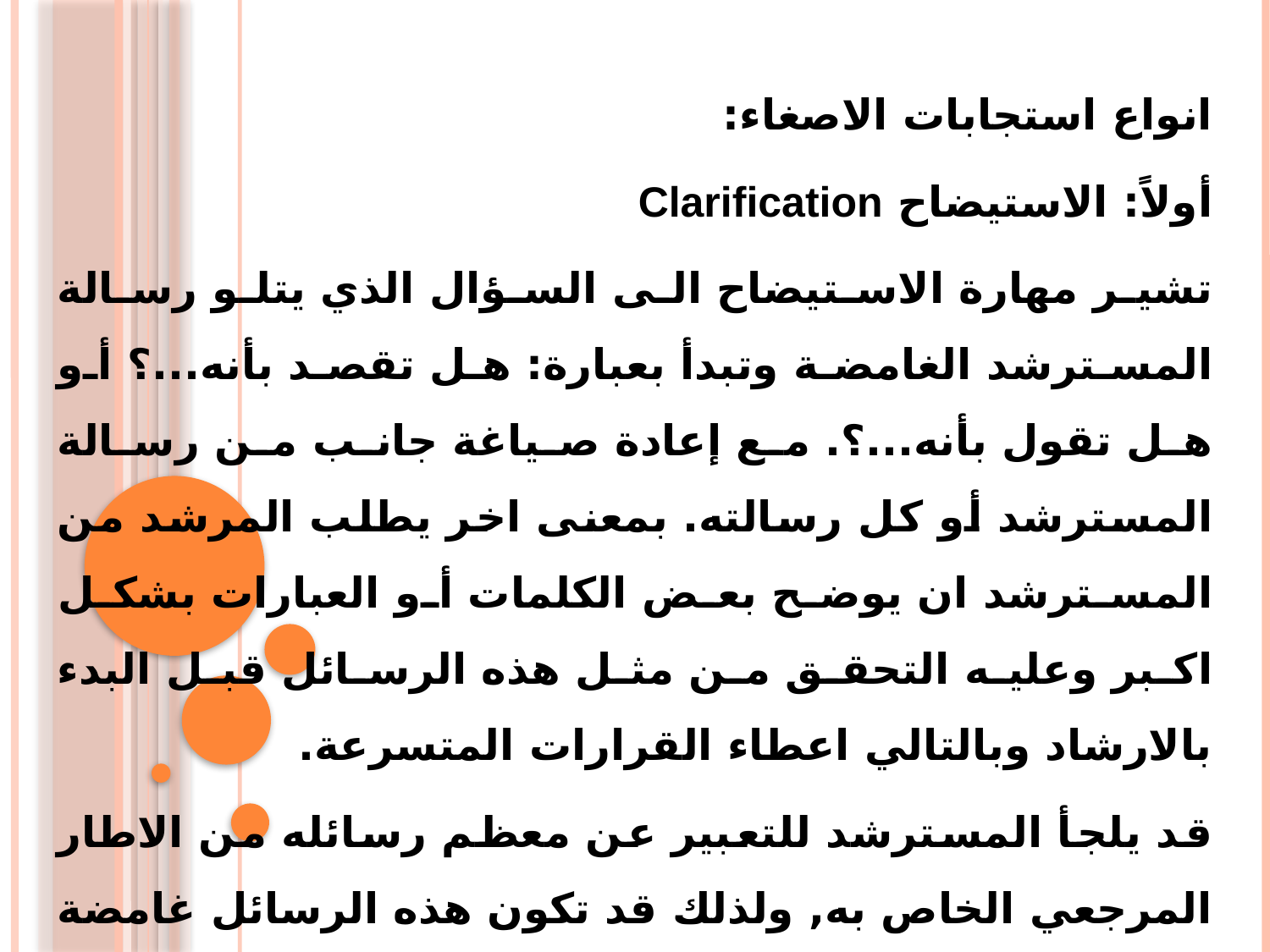

انواع استجابات الاصغاء:
أولاً: الاستيضاح Clarification
تشير مهارة الاستيضاح الى السؤال الذي يتلو رسالة المسترشد الغامضة وتبدأ بعبارة: هل تقصد بأنه...؟ أو هل تقول بأنه...؟. مع إعادة صياغة جانب من رسالة المسترشد أو كل رسالته. بمعنى اخر يطلب المرشد من المسترشد ان يوضح بعض الكلمات أو العبارات بشكل اكبر وعليه التحقق من مثل هذه الرسائل قبل البدء بالارشاد وبالتالي اعطاء القرارات المتسرعة.
قد يلجأ المسترشد للتعبير عن معظم رسائله من الاطار المرجعي الخاص به, ولذلك قد تكون هذه الرسائل غامضة او مشوشة, بسبب مايستخدمه من صياغات كصياغة الجمع (نحن) او الضمائر (هم) او كلمات مبهمة او كلمات مزدوجة المعنى, وفي هذه الحالات يكون المرشد غير متأكد من معنى الرسالة وعليه ان يعمل على استيضاحها.